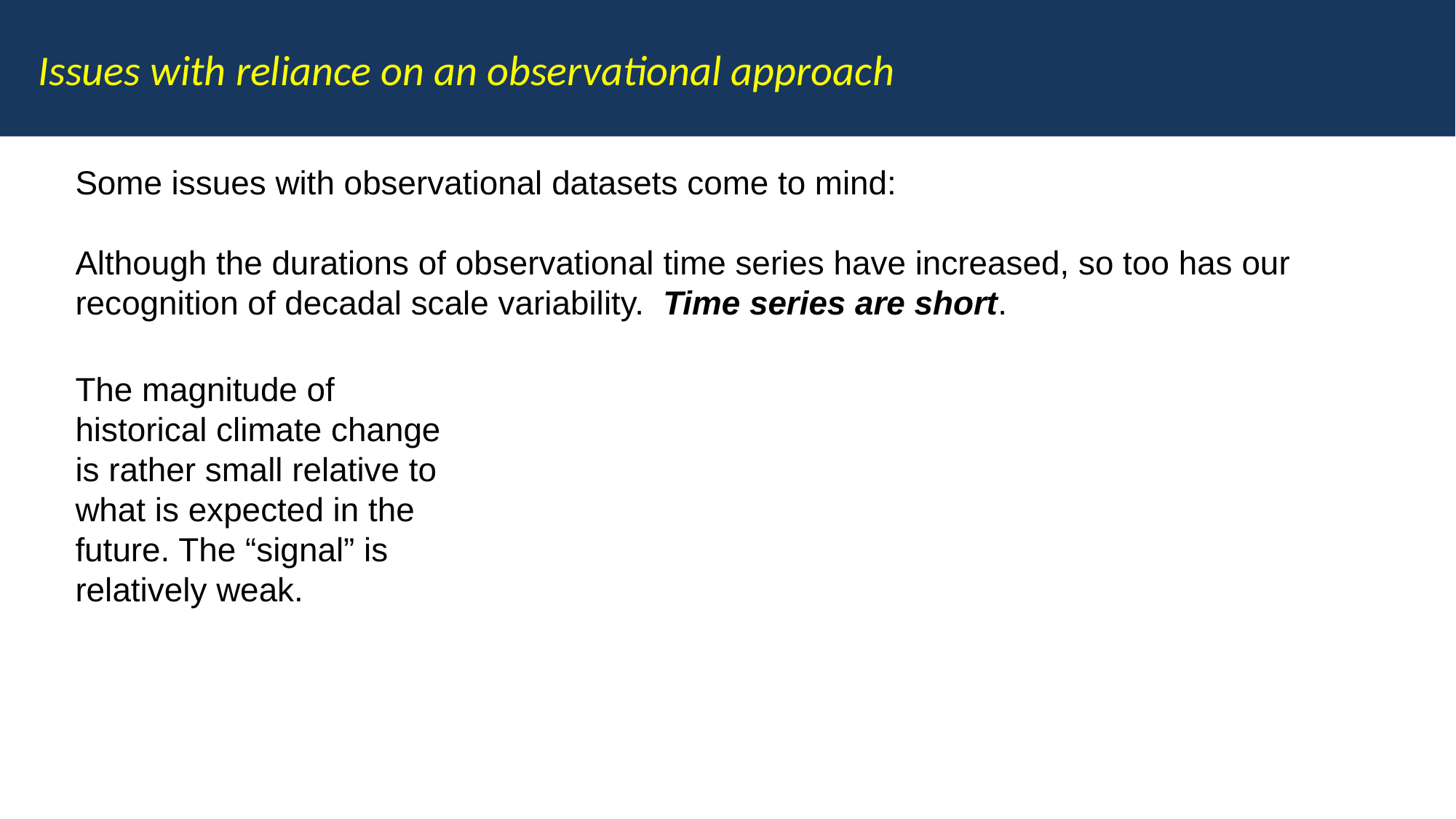

Issues with reliance on an observational approach
Some issues with observational datasets come to mind:

Although the durations of observational time series have increased, so too has our recognition of decadal scale variability.  Time series are short.
The magnitude of historical climate change is rather small relative to what is expected in the future. The “signal” is relatively weak.